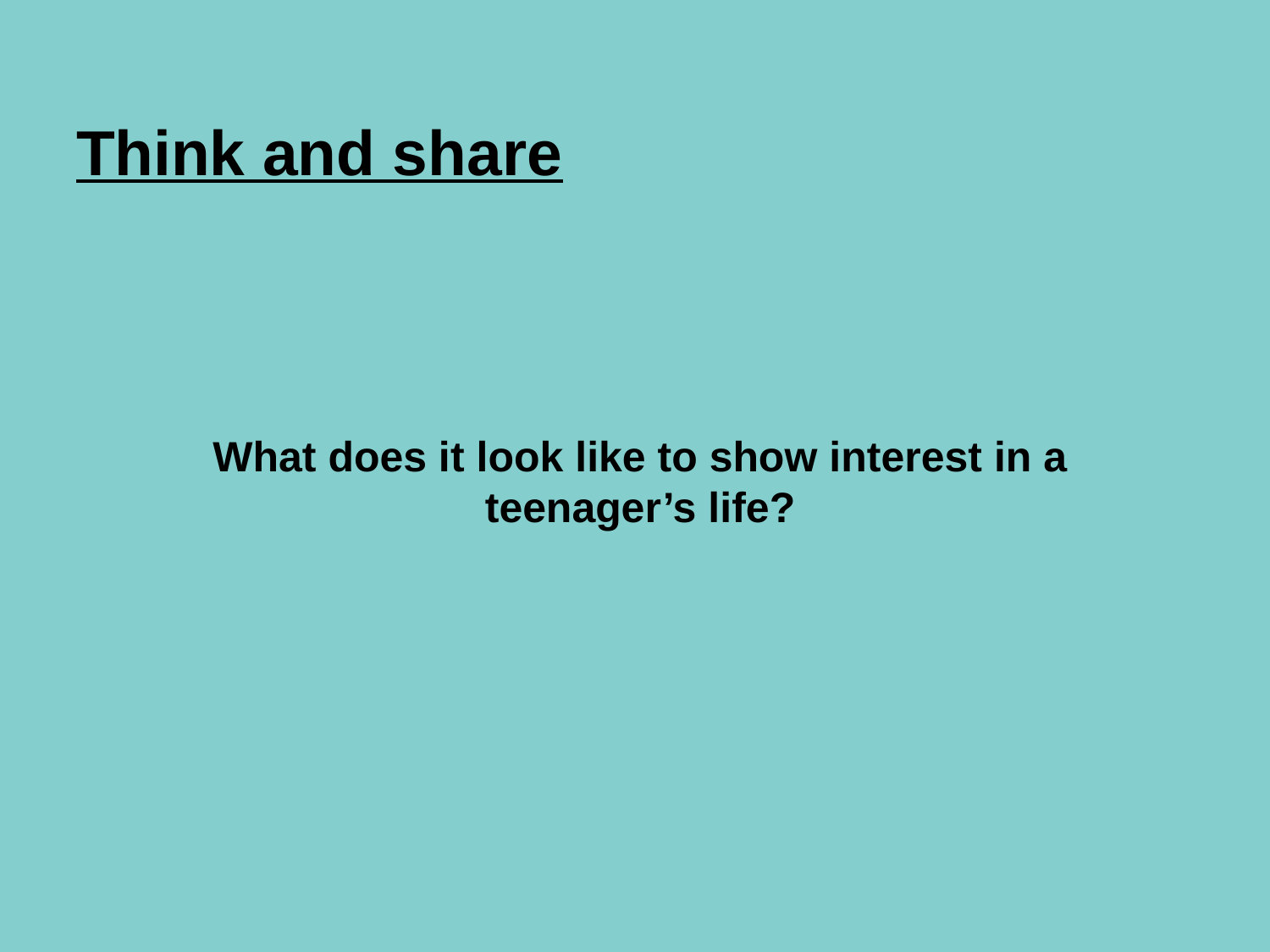

# Think and share
What does it look like to show interest in a teenager’s life?